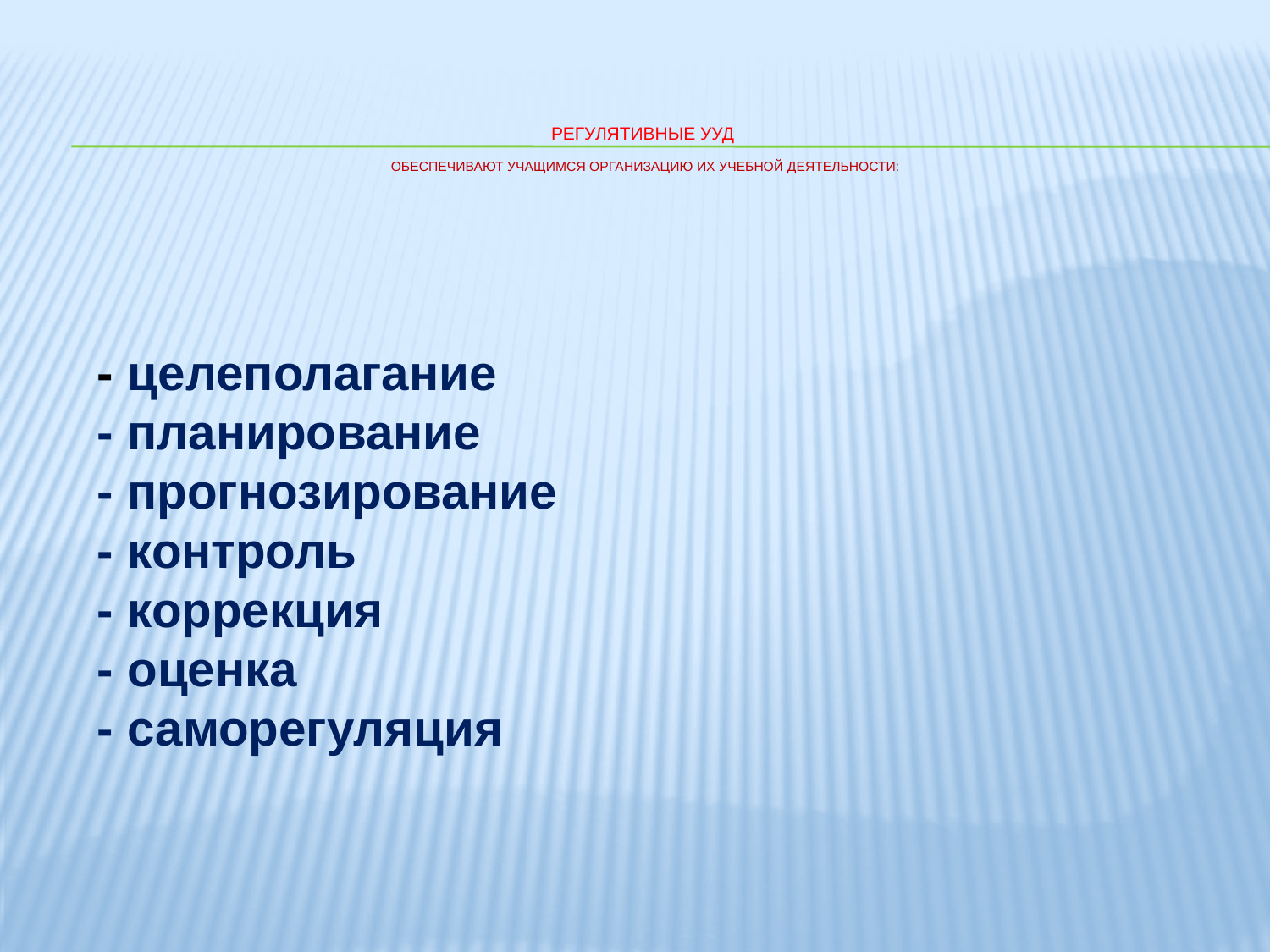

# Регулятивные УУД обеспечивают учащимся организацию их учебной деятельности:
- целеполагание
- планирование
- прогнозирование
- контроль
- коррекция
- оценка
- саморегуляция